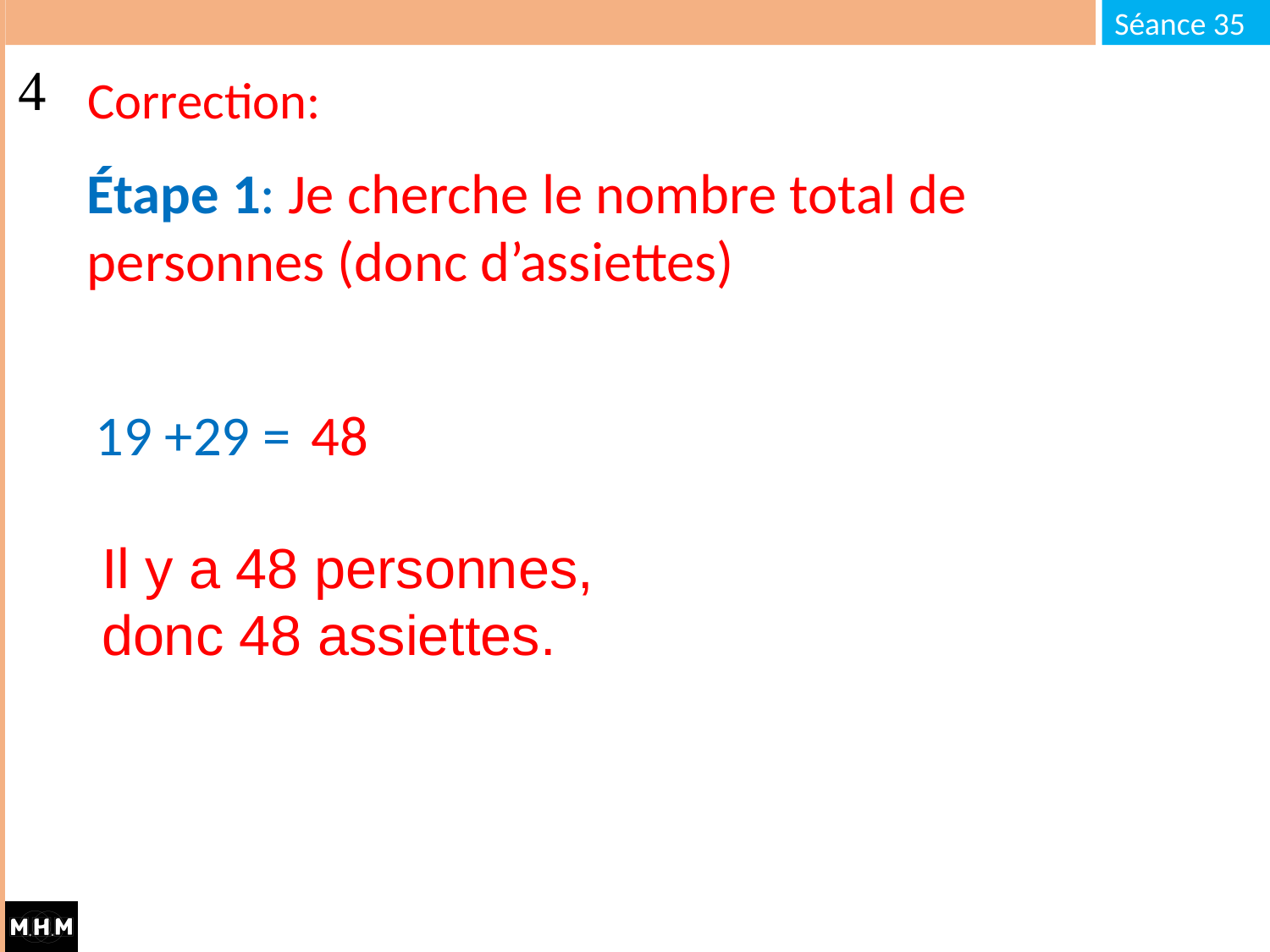

# Correction:
Étape 1: Je cherche le nombre total de personnes (donc d’assiettes)
48
19 +29 =
Il y a 48 personnes,
donc 48 assiettes.